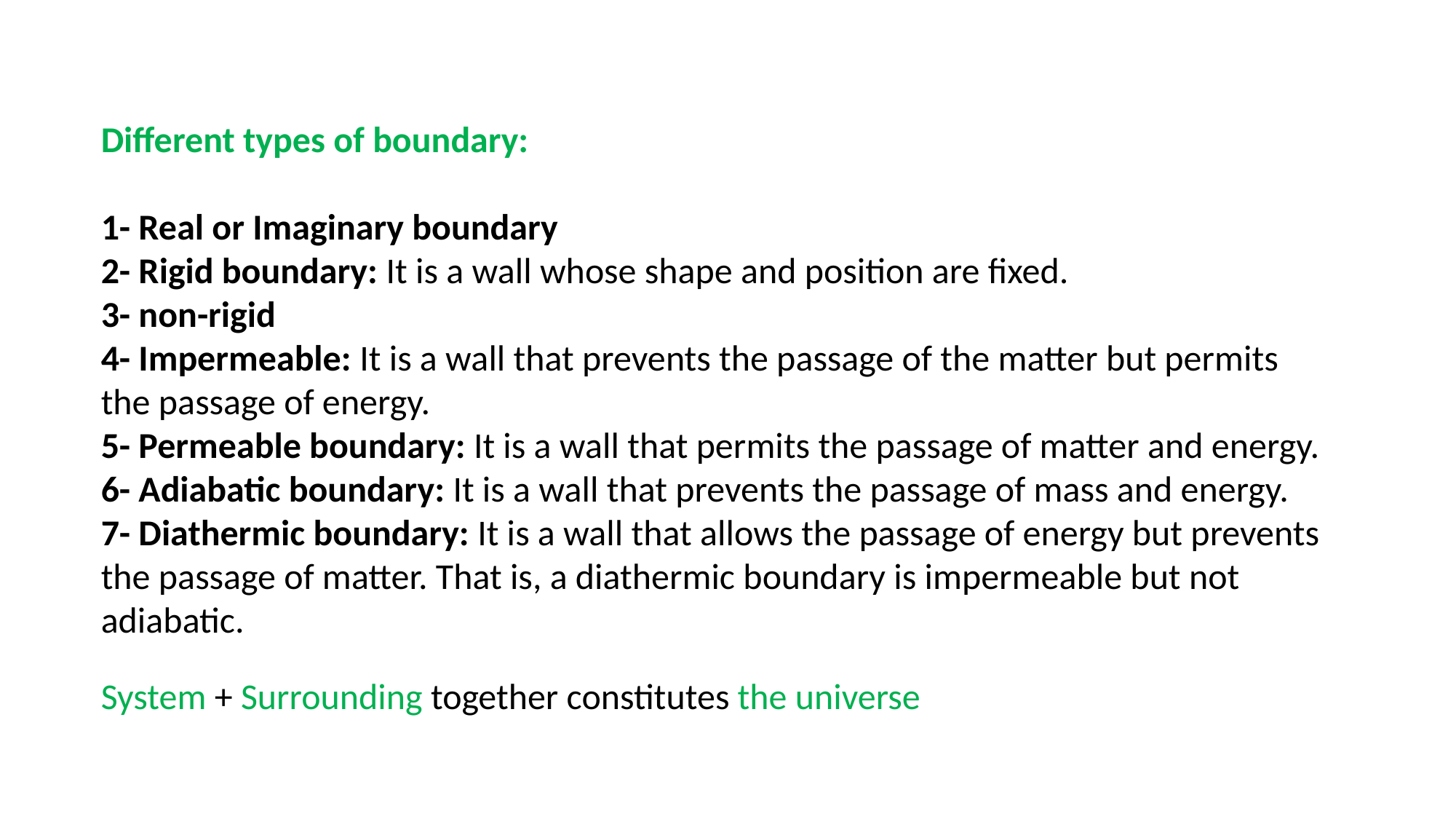

Different types of boundary:

1- Real or Imaginary boundary
2- Rigid boundary: It is a wall whose shape and position are fixed.
3- non-rigid
4- Impermeable: It is a wall that prevents the passage of the matter but permits the passage of energy.
5- Permeable boundary: It is a wall that permits the passage of matter and energy.
6- Adiabatic boundary: It is a wall that prevents the passage of mass and energy.
7- Diathermic boundary: It is a wall that allows the passage of energy but prevents the passage of matter. That is, a diathermic boundary is impermeable but not adiabatic.

System + Surrounding together constitutes the universe